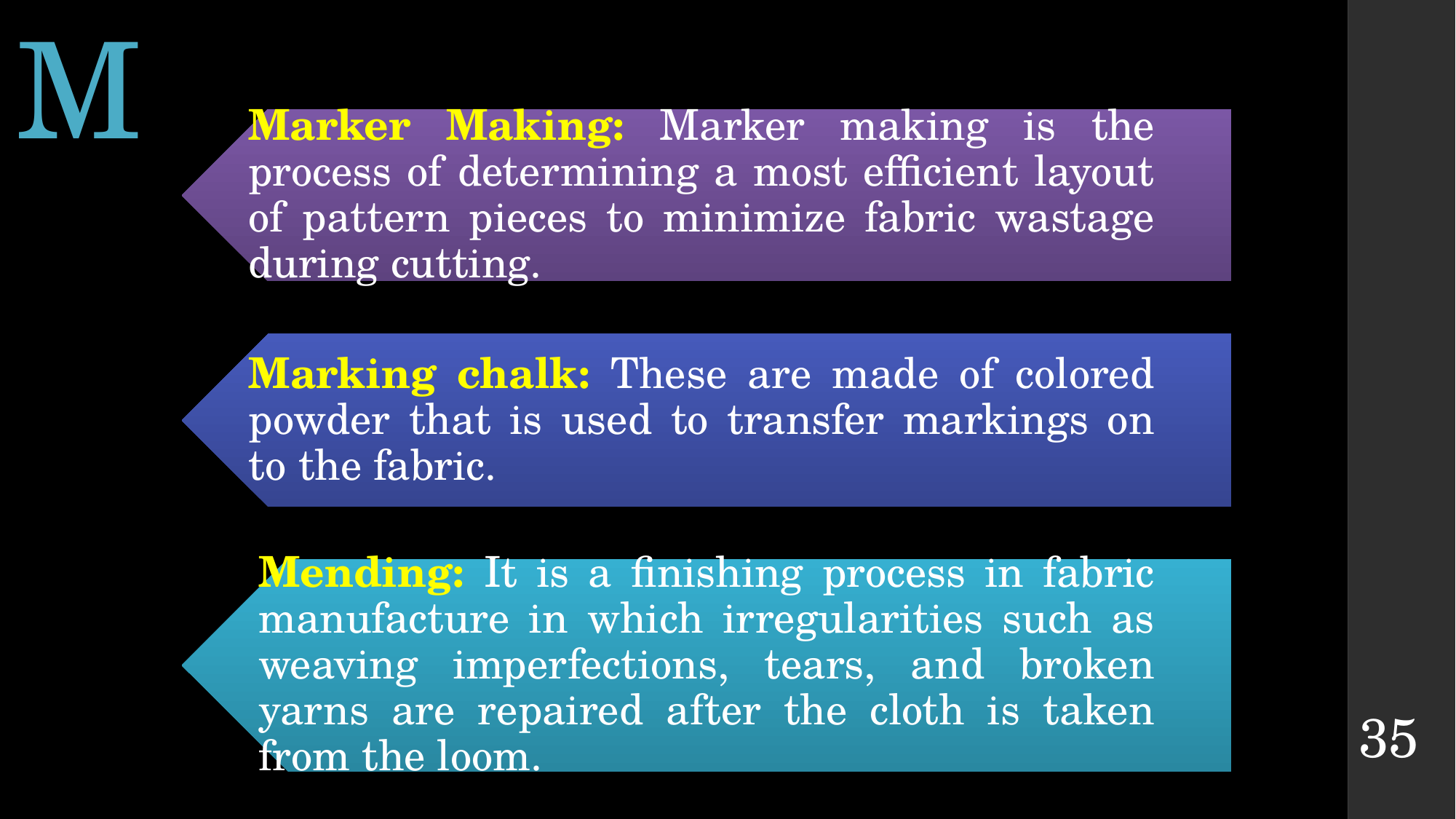

M
Marker Making: Marker making is the process of determining a most efficient layout of pattern pieces to minimize fabric wastage during cutting.
Marking chalk: These are made of colored powder that is used to transfer markings on to the fabric.
Mending: It is a finishing process in fabric manufacture in which irregularities such as weaving imperfections, tears, and broken yarns are repaired after the cloth is taken from the loom.
35